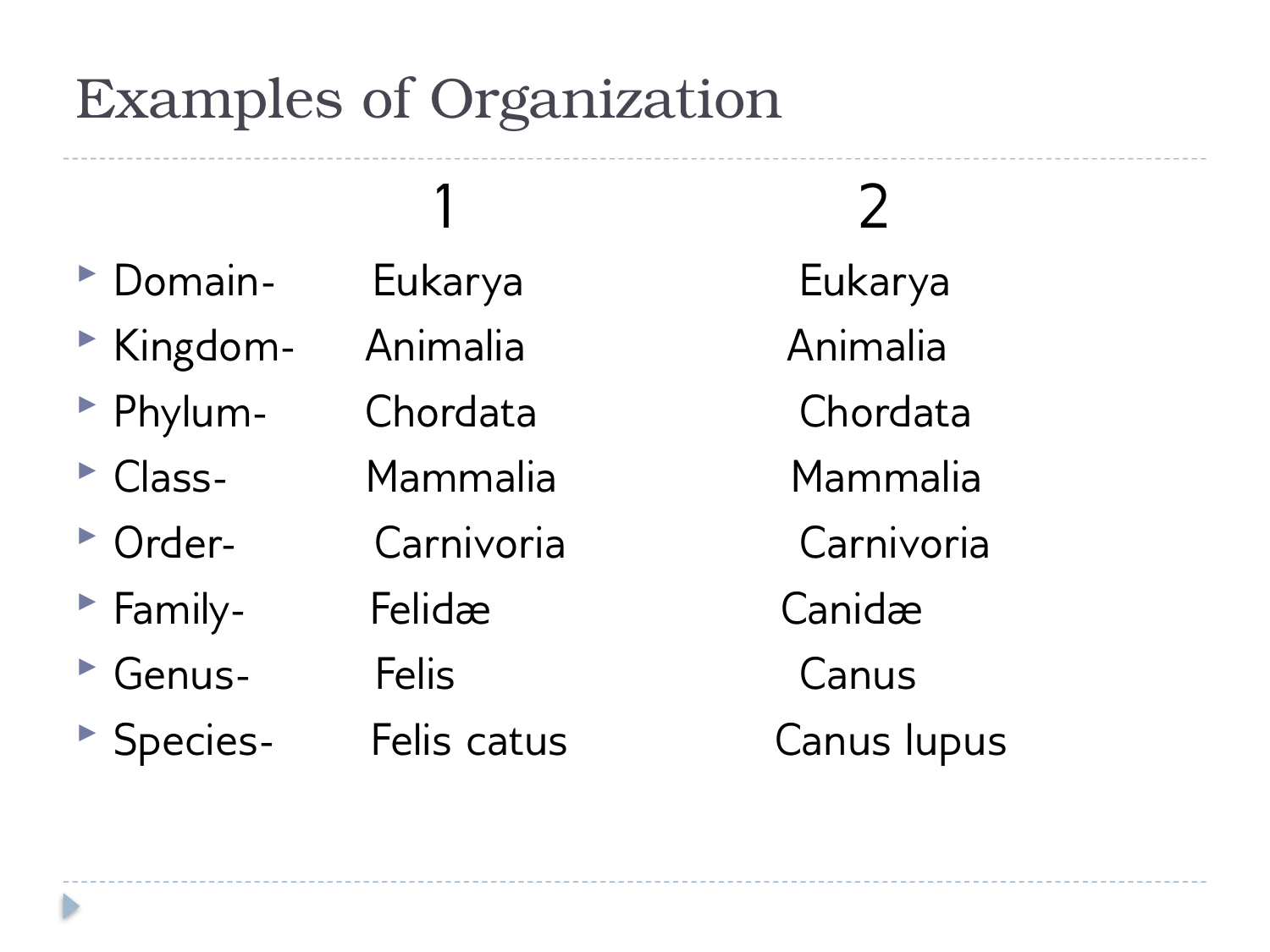

# Examples of Organization
1
2
Domain-       Eukarya                    Eukarya
Kingdom-     Animalia                   Animalia
Phylum-       Chordata                   Chordata
Class-          Mammalia                 Mammalia
Order-          Carnivoria                 Carnivoria
Family-         Felidae                     Canidae
Genus-         Felis                         Canus
Species-       Felis catus               Canus lupus